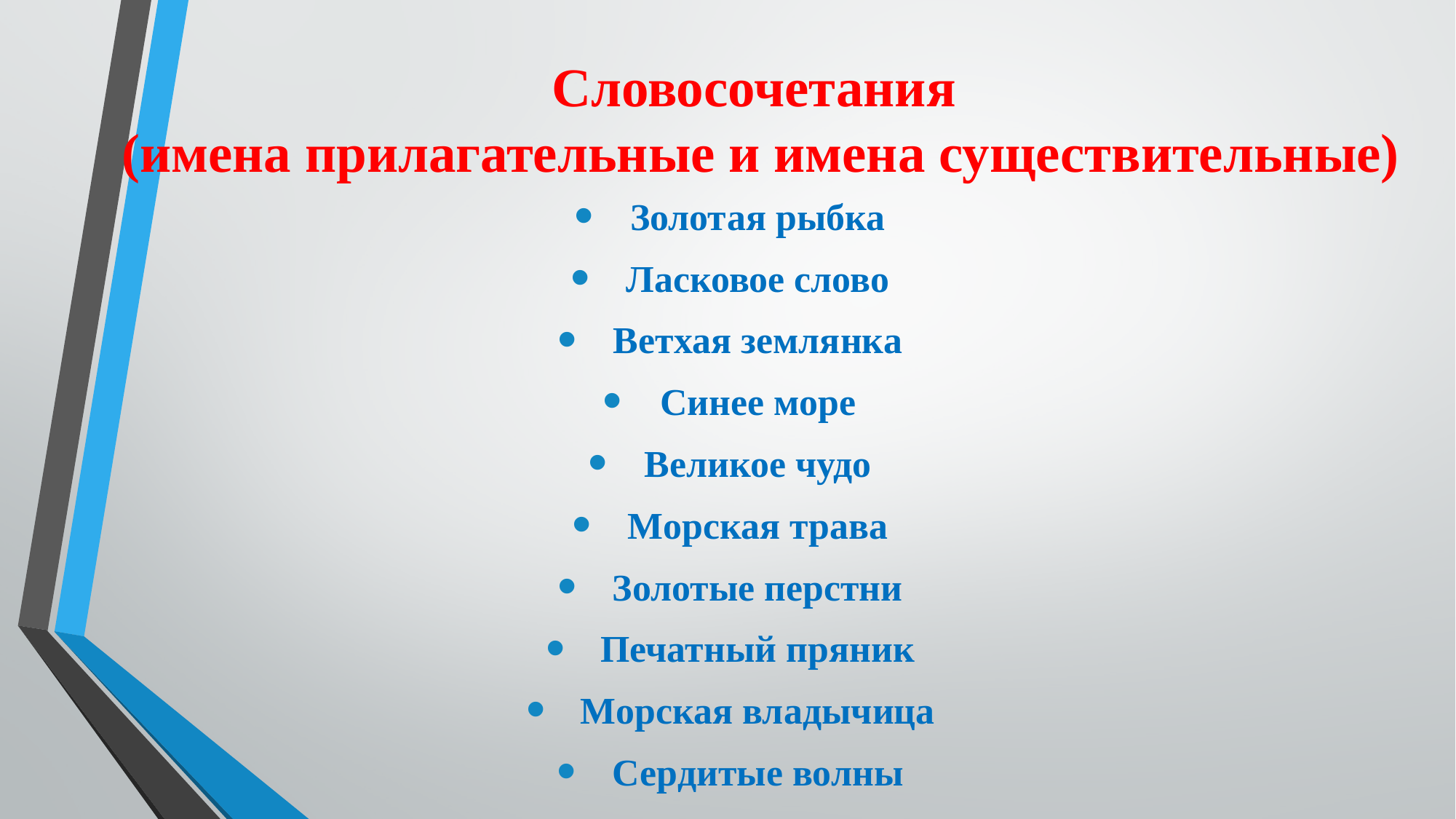

# Словосочетания (имена прилагательные и имена существительные)
Золотая рыбка
Ласковое слово
Ветхая землянка
Синее море
Великое чудо
Морская трава
Золотые перстни
Печатный пряник
Морская владычица
Сердитые волны